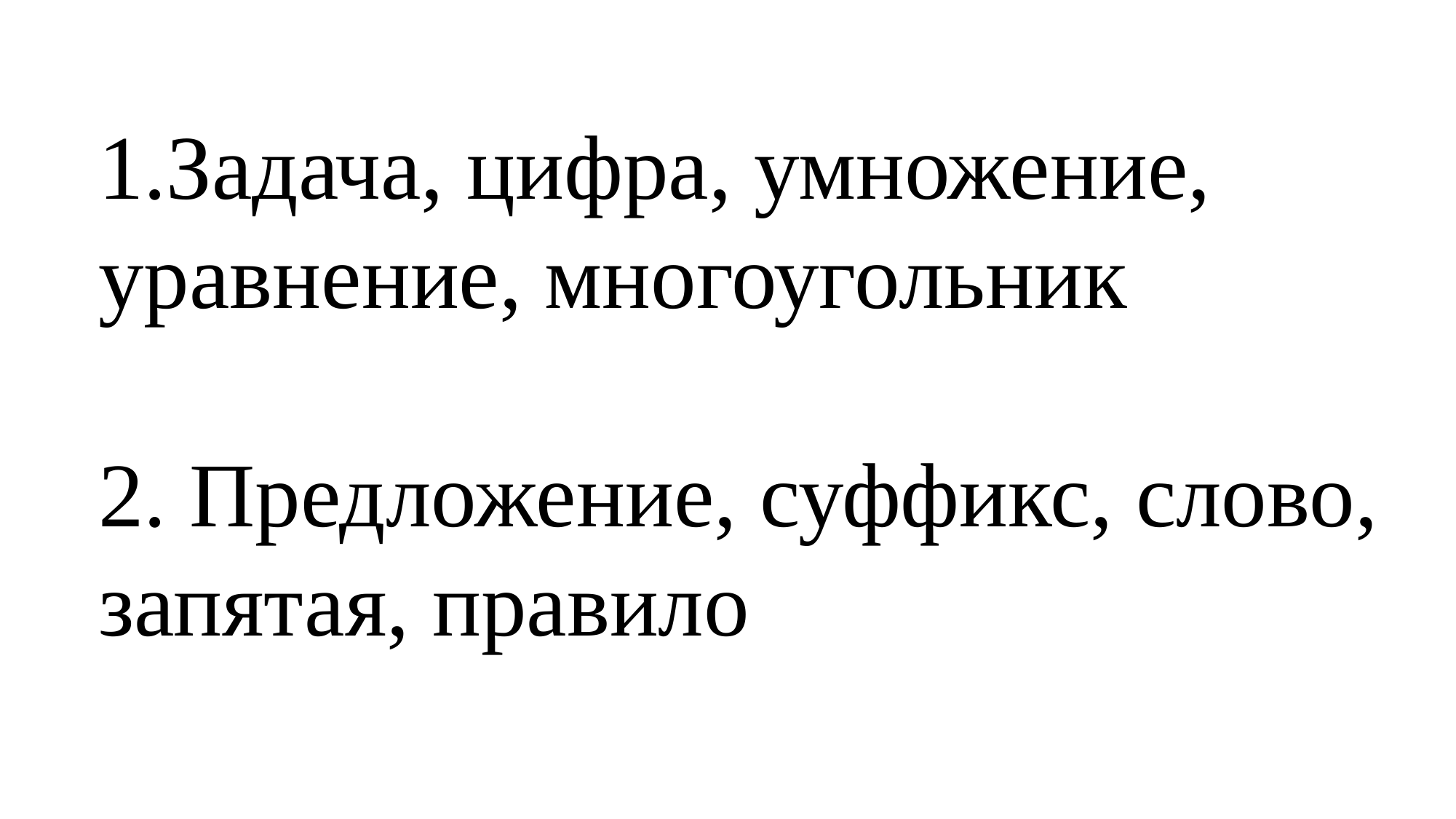

1.Задача, цифра, умножение, уравнение, многоугольник

2. Предложение, суффикс, слово, запятая, правило